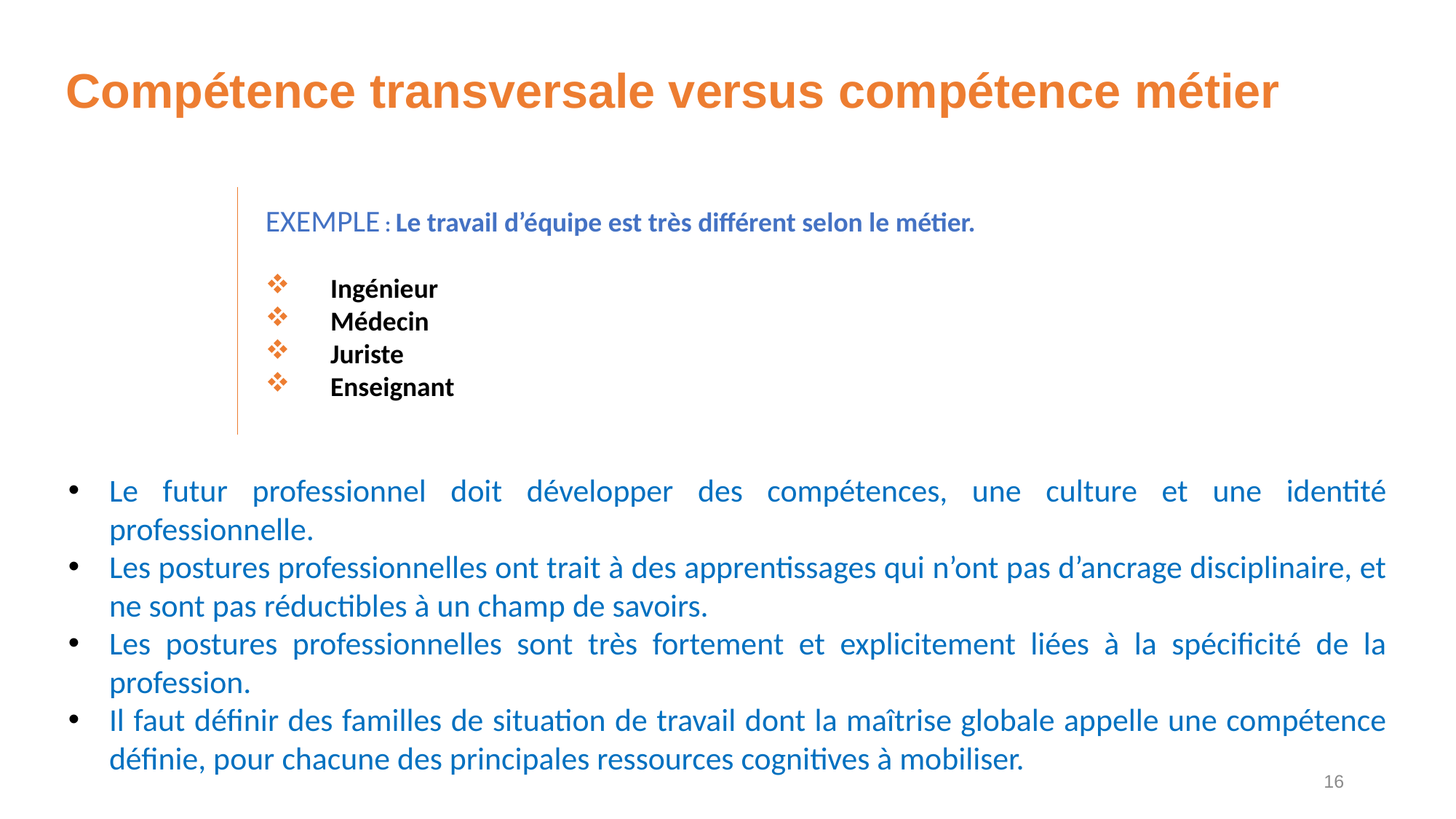

# Compétence transversale versus compétence métier
EXEMPLE : Le travail d’équipe est très différent selon le métier.

     Ingénieur
     Médecin
     Juriste
     Enseignant
Le futur professionnel doit développer des compétences, une culture et une identité professionnelle.
Les postures professionnelles ont trait à des apprentissages qui n’ont pas d’ancrage disciplinaire, et ne sont pas réductibles à un champ de savoirs.
Les postures professionnelles sont très fortement et explicitement liées à la spécificité de la profession.
Il faut définir des familles de situation de travail dont la maîtrise globale appelle une compétence définie, pour chacune des principales ressources cognitives à mobiliser.
SAVOIR
-ÊTRE
SAVOIR
-FAIRE